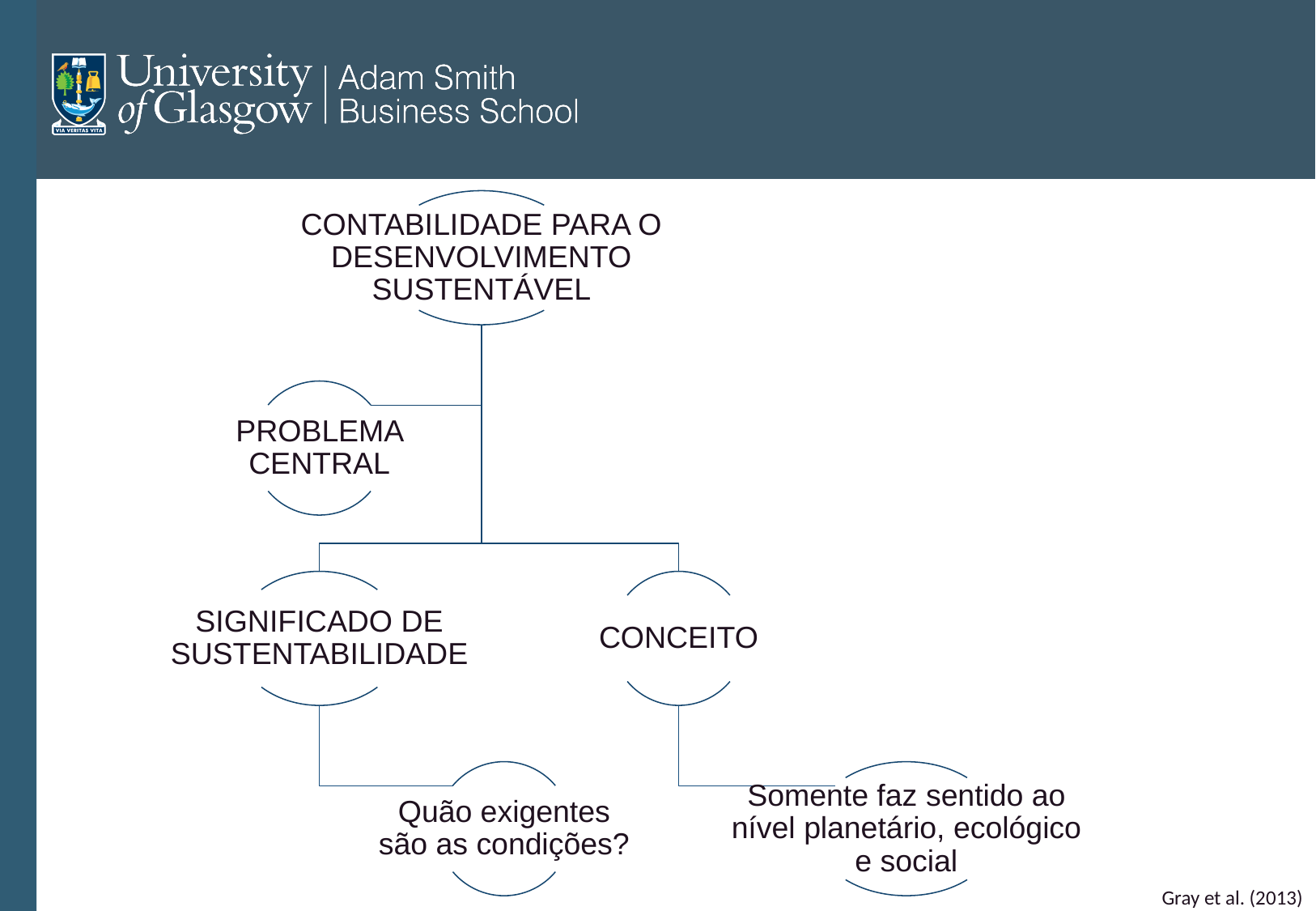

CONTABILIDADE PARA O DESENVOLVIMENTO SUSTENTÁVEL
SIGNIFICADO DE SUSTENTABILIDADE
Quão exigentes são as condições?
CONCEITO
Somente faz sentido ao nível planetário, ecológico e social
PROBLEMA CENTRAL
Gray et al. (2013)